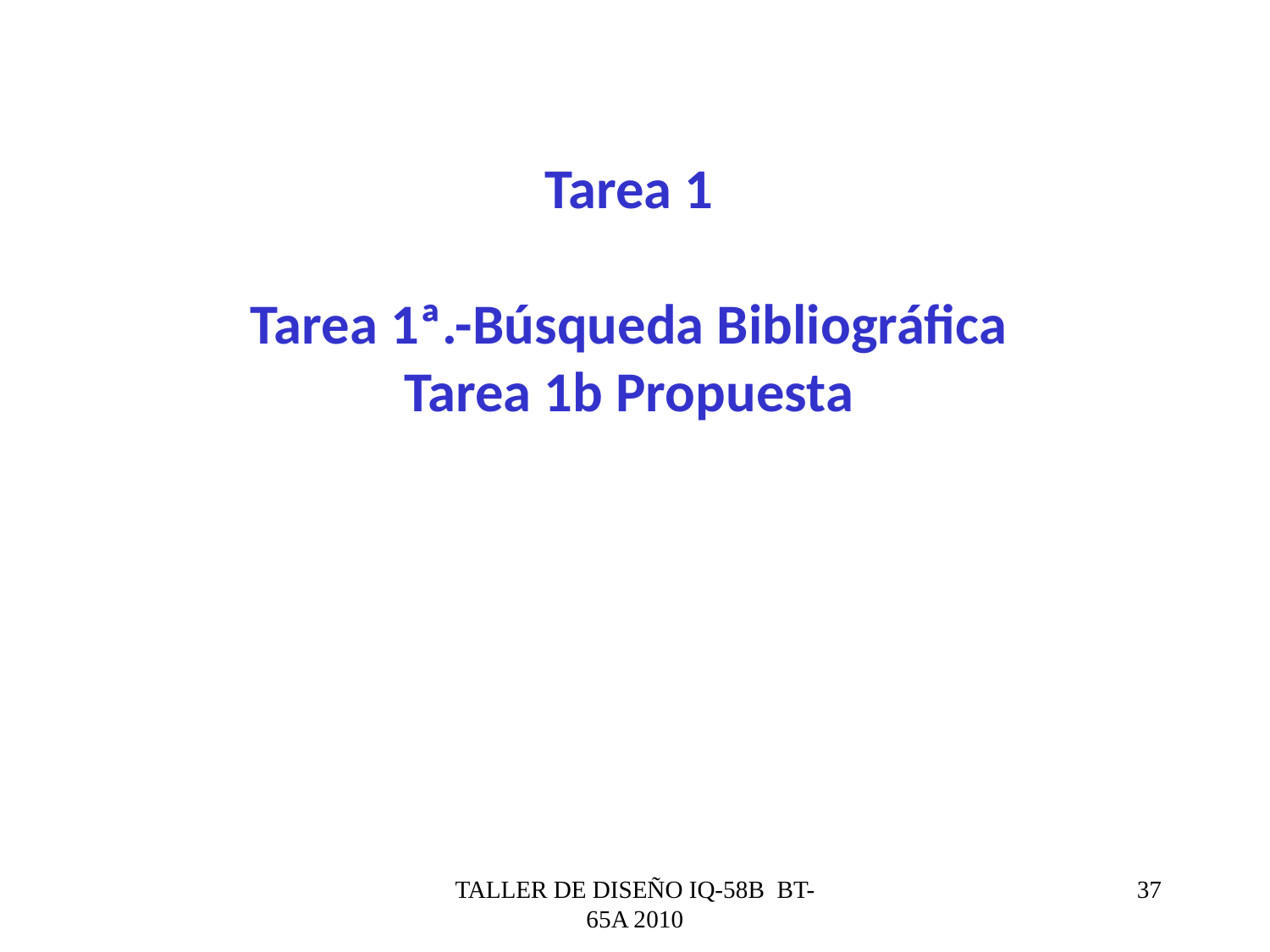

# Tarea 1 Tarea 1ª.-Búsqueda Bibliográfica Tarea 1b Propuesta
TALLER DE DISEÑO IQ-58B  BT-65A 2010
37